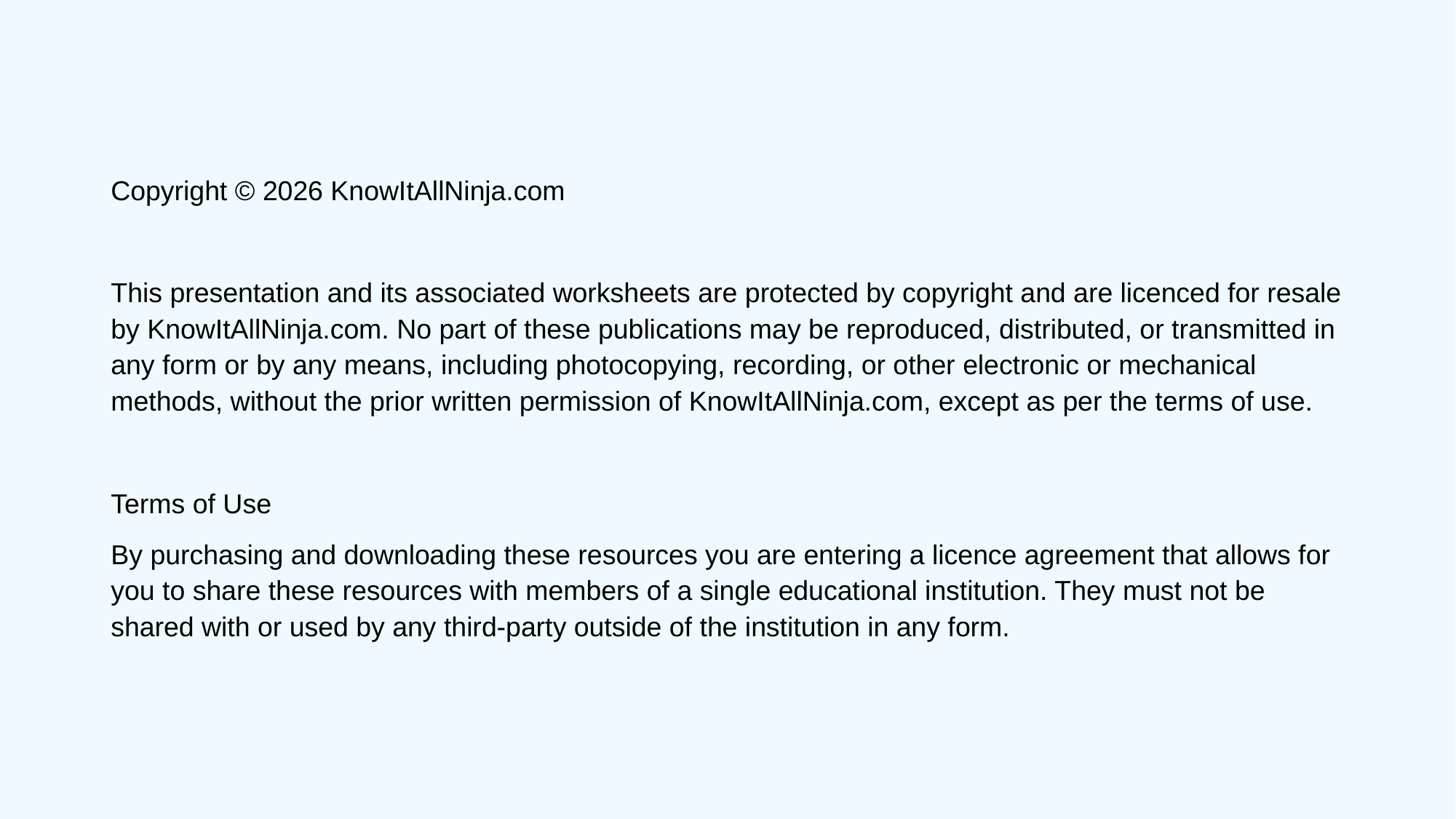

Copyright © 2026 KnowItAllNinja.com

This presentation and its associated worksheets are protected by copyright and are licenced for resale by KnowItAllNinja.com. No part of these publications may be reproduced, distributed, or transmitted in any form or by any means, including photocopying, recording, or other electronic or mechanical methods, without the prior written permission of KnowItAllNinja.com, except as per the terms of use.

Terms of Use
By purchasing and downloading these resources you are entering a licence agreement that allows for you to share these resources with members of a single educational institution. They must not be shared with or used by any third-party outside of the institution in any form.